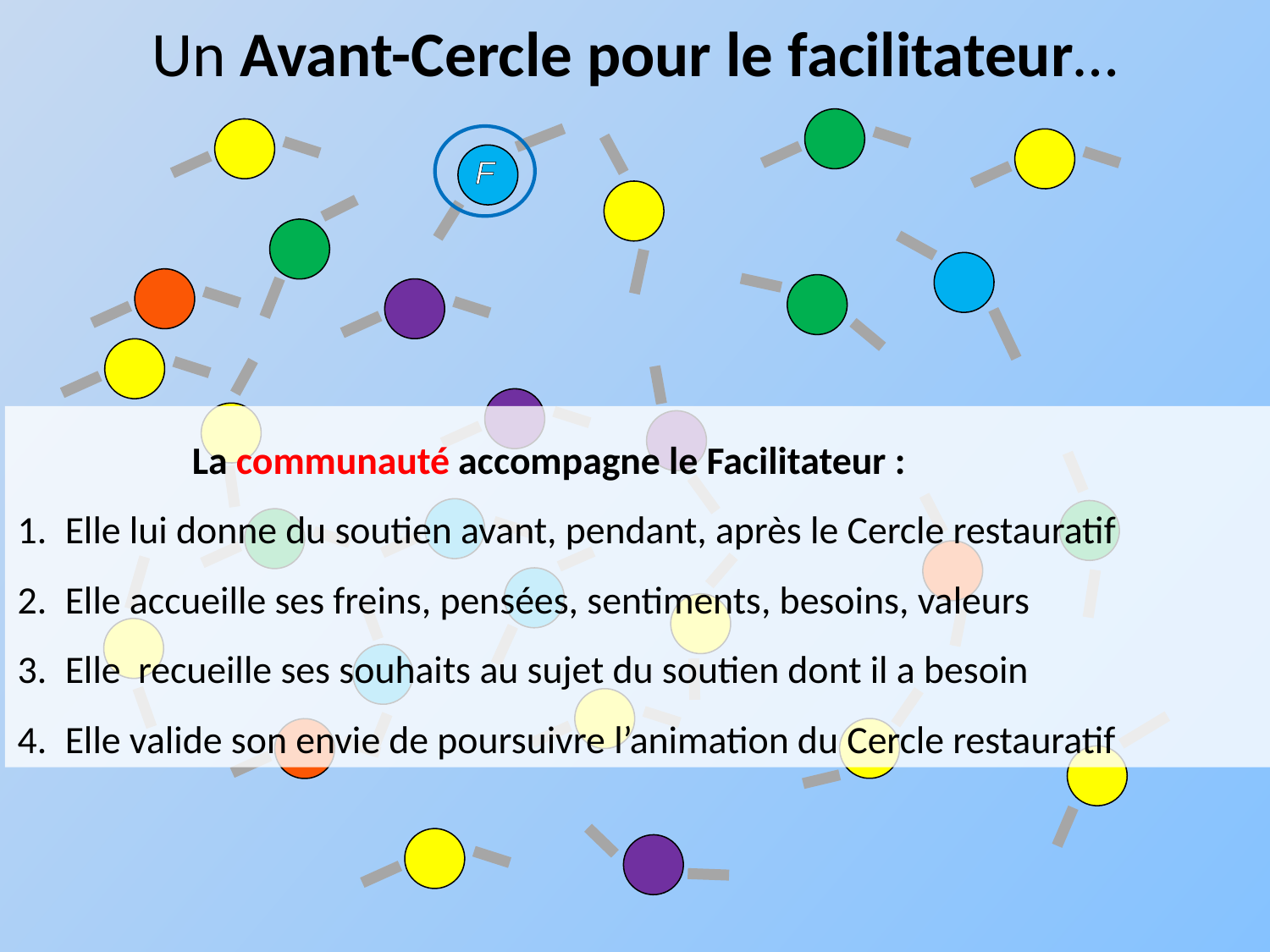

# Un Avant-Cercle pour le facilitateur…

F

		La communauté accompagne le Facilitateur :
Elle lui donne du soutien avant, pendant, après le Cercle restauratif
Elle accueille ses freins, pensées, sentiments, besoins, valeurs
Elle  recueille ses souhaits au sujet du soutien dont il a besoin
Elle valide son envie de poursuivre l’animation du Cercle restauratif